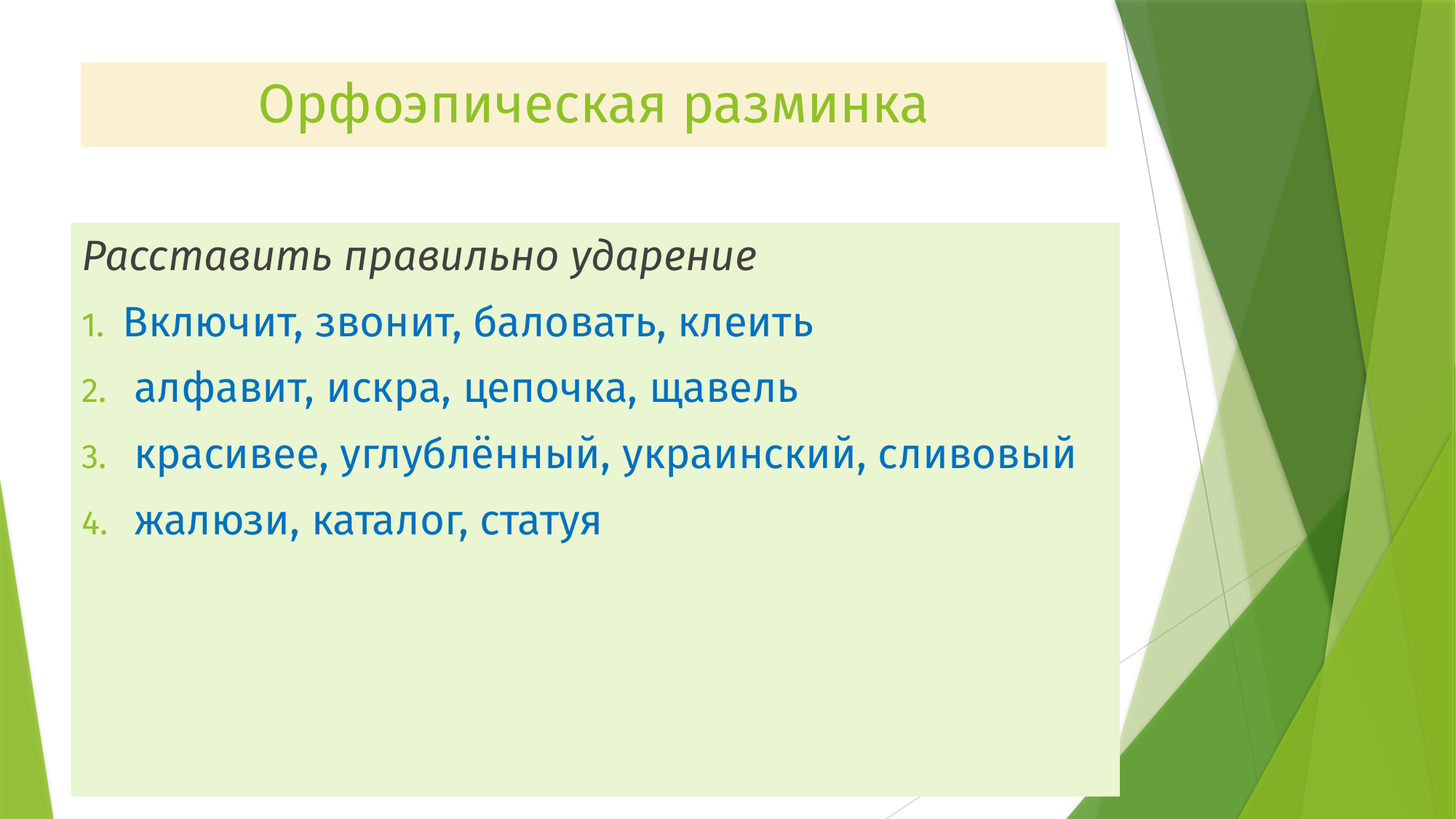

# Орфоэпическая разминка
Расставить правильно ударение
Включит, звонит, баловать, клеить
 алфавит, искра, цепочка, щавель
 красивее, углублённый, украинский, сливовый
 жалюзи, каталог, статуя